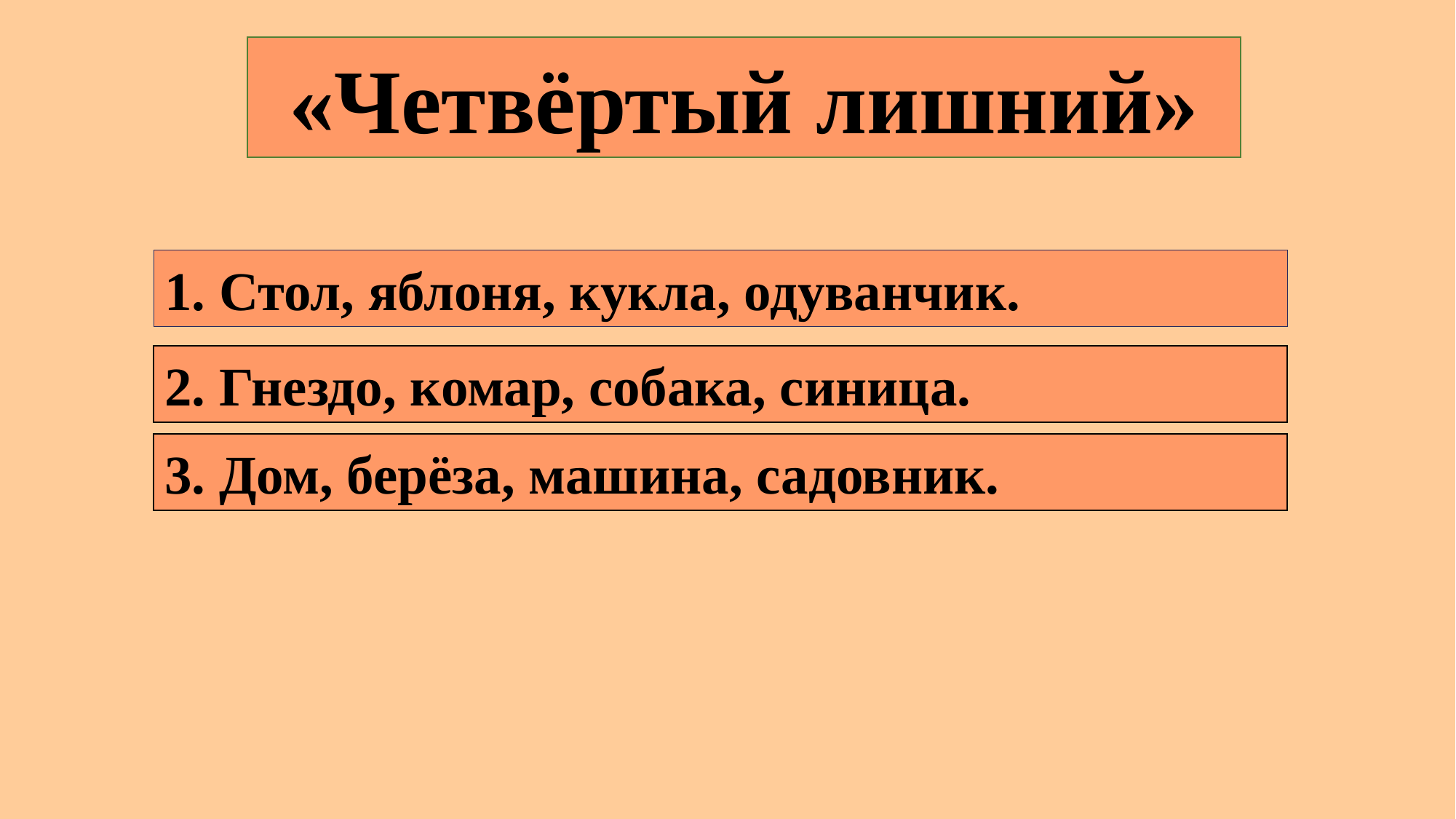

«Четвёртый лишний»
1. Стол, яблоня, кукла, одуванчик.
2. Гнездо, комар, собака, синица.
3. Дом, берёза, машина, садовник.